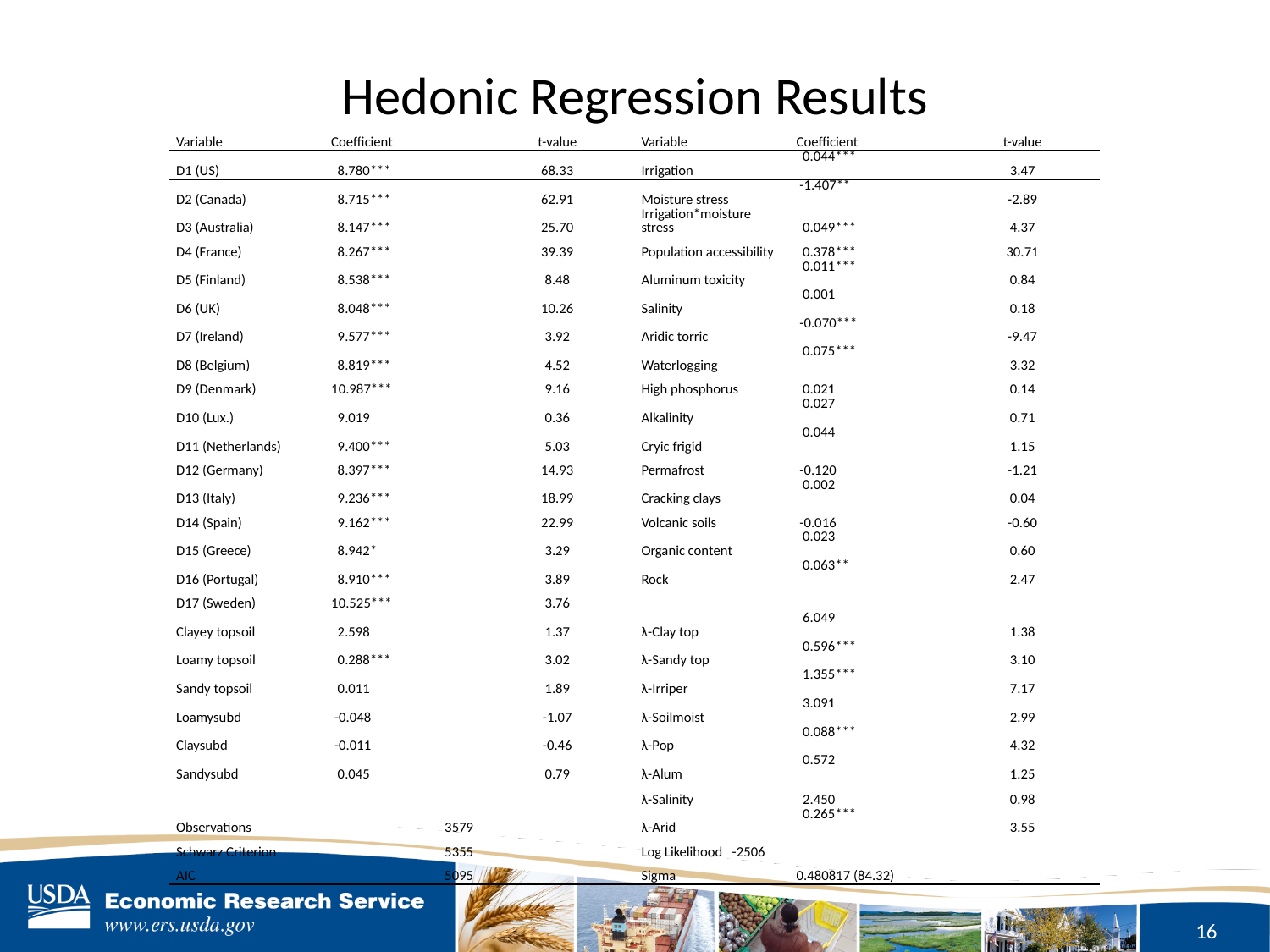

# Hedonic Regression Results
| Variable | Coefficient | t-value | Variable | Coefficient | t-value |
| --- | --- | --- | --- | --- | --- |
| D1 (US) | 8.780\*\*\* | 68.33 | Irrigation | 0.044\*\*\* | 3.47 |
| D2 (Canada) | 8.715\*\*\* | 62.91 | Moisture stress | -1.407\*\* | -2.89 |
| D3 (Australia) | 8.147\*\*\* | 25.70 | Irrigation\*moisture stress | 0.049\*\*\* | 4.37 |
| D4 (France) | 8.267\*\*\* | 39.39 | Population accessibility | 0.378\*\*\* | 30.71 |
| D5 (Finland) | 8.538\*\*\* | 8.48 | Aluminum toxicity | 0.011\*\*\* | 0.84 |
| D6 (UK) | 8.048\*\*\* | 10.26 | Salinity | 0.001 | 0.18 |
| D7 (Ireland) | 9.577\*\*\* | 3.92 | Aridic torric | -0.070\*\*\* | -9.47 |
| D8 (Belgium) | 8.819\*\*\* | 4.52 | Waterlogging | 0.075\*\*\* | 3.32 |
| D9 (Denmark) | 10.987\*\*\* | 9.16 | High phosphorus | 0.021 | 0.14 |
| D10 (Lux.) | 9.019 | 0.36 | Alkalinity | 0.027 | 0.71 |
| D11 (Netherlands) | 9.400\*\*\* | 5.03 | Cryic frigid | 0.044 | 1.15 |
| D12 (Germany) | 8.397\*\*\* | 14.93 | Permafrost | -0.120 | -1.21 |
| D13 (Italy) | 9.236\*\*\* | 18.99 | Cracking clays | 0.002 | 0.04 |
| D14 (Spain) | 9.162\*\*\* | 22.99 | Volcanic soils | -0.016 | -0.60 |
| D15 (Greece) | 8.942\* | 3.29 | Organic content | 0.023 | 0.60 |
| D16 (Portugal) | 8.910\*\*\* | 3.89 | Rock | 0.063\*\* | 2.47 |
| D17 (Sweden) | 10.525\*\*\* | 3.76 |  |  |  |
| Clayey topsoil | 2.598 | 1.37 | λ-Clay top | 6.049 | 1.38 |
| Loamy topsoil | 0.288\*\*\* | 3.02 | λ-Sandy top | 0.596\*\*\* | 3.10 |
| Sandy topsoil | 0.011 | 1.89 | λ-Irriper | 1.355\*\*\* | 7.17 |
| Loamysubd | -0.048 | -1.07 | λ-Soilmoist | 3.091 | 2.99 |
| Claysubd | -0.011 | -0.46 | λ-Pop | 0.088\*\*\* | 4.32 |
| Sandysubd | 0.045 | 0.79 | λ-Alum | 0.572 | 1.25 |
|  |  |  | λ-Salinity | 2.450 | 0.98 |
| Observations | 3579 |  | λ-Arid | 0.265\*\*\* | 3.55 |
| Schwarz Criterion | 5355 |  | Log Likelihood -2506 |  |  |
| AIC | 5095 |  | Sigma | 0.480817 (84.32) |  |